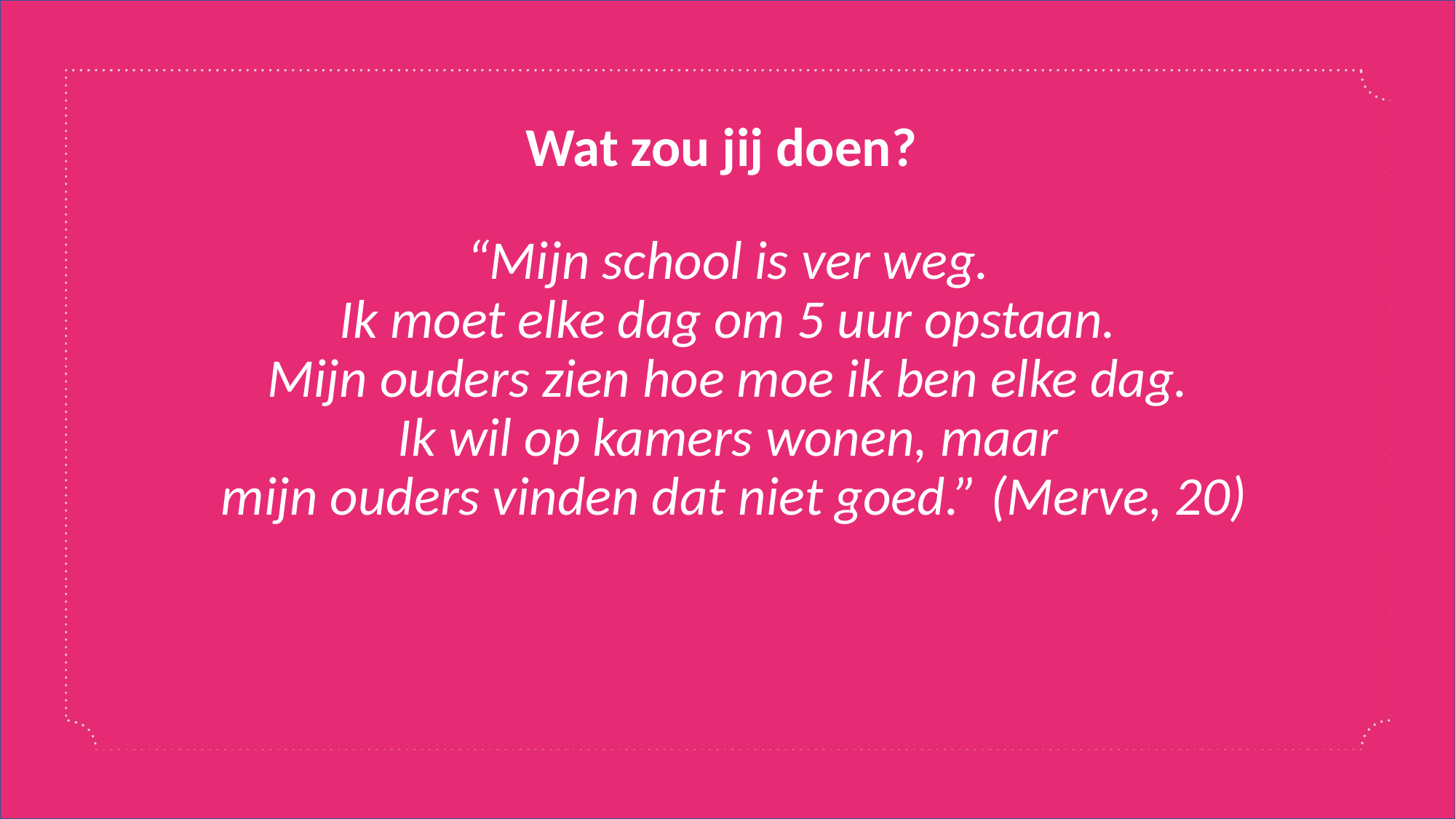

Wat zou jij doen?
# “Mijn school is ver weg. Ik moet elke dag om 5 uur opstaan. Mijn ouders zien hoe moe ik ben elke dag. Ik wil op kamers wonen, maar mijn ouders vinden dat niet goed.” (Merve, 20)